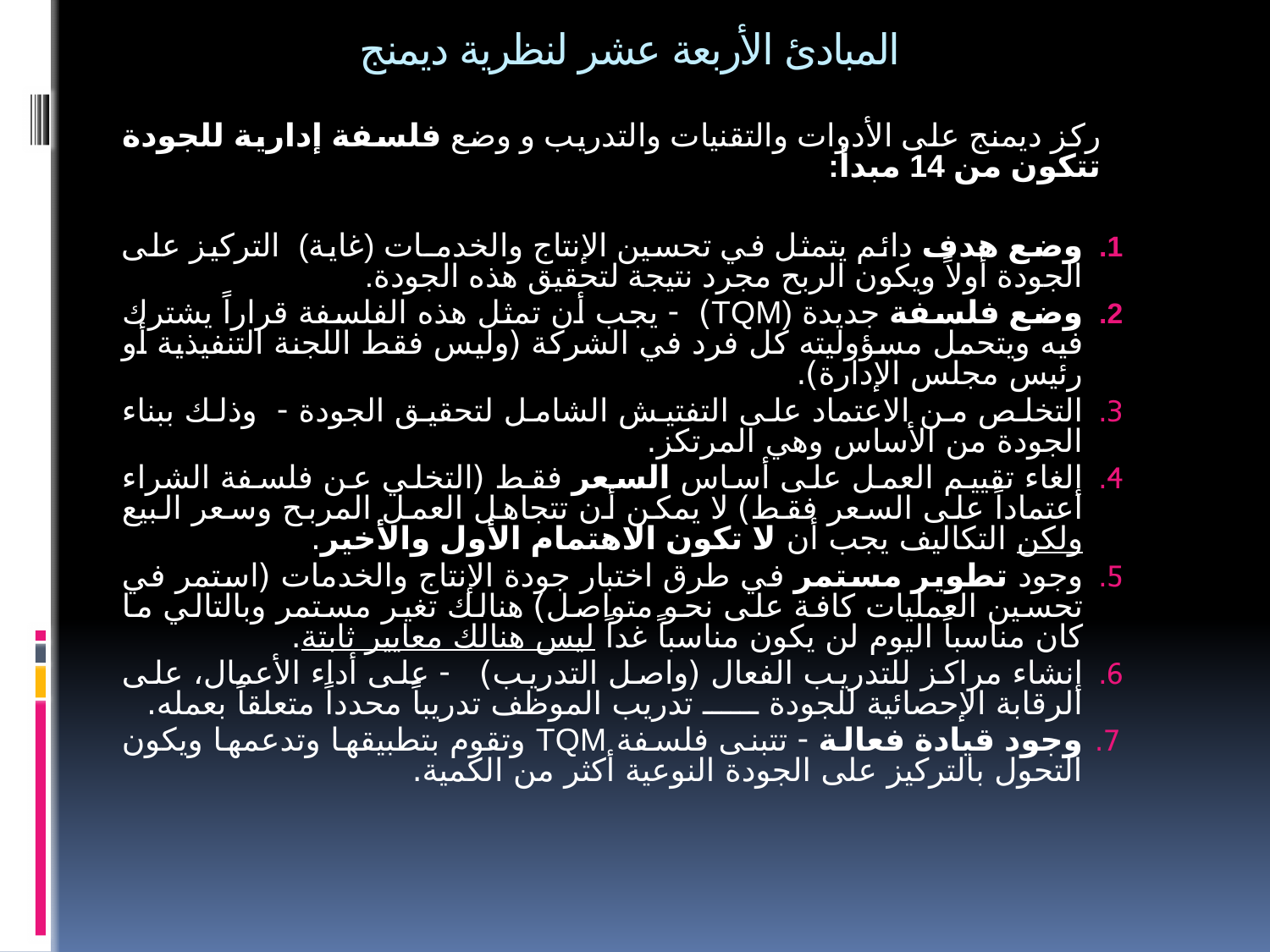

المبادئ الأربعة عشر لنظرية ديمنج
  		ركز ديمنج على الأدوات والتقنيات والتدريب و وضع فلسفة إدارية للجودة تتكون من 14 مبدأ:

وضع هدف دائم يتمثل في تحسين الإنتاج والخدمـات (غاية)  التركيز على الجودة أولاً ويكون الربح مجرد نتيجة لتحقيق هذه الجودة.
وضع فلسفة جديدة (TQM)  - يجب أن تمثل هذه الفلسفة قراراً يشترك فيه ويتحمل مسؤوليته كل فرد في الشركة (وليس فقط اللجنة التنفيذية أو رئيس مجلس الإدارة).
التخلص من الاعتماد على التفتيش الشامل لتحقيق الجودة -  وذلك ببناء الجودة من الأساس وهي المرتكز.
إلغاء تقييم العمل على أساس السعر فقط (التخلي عن فلسفة الشراء اعتماداً على السعر فقط) لا يمكن أن تتجاهل العمل المربح وسعر البيع ولكن التكاليف يجب أن لا تكون الاهتمام الأول والأخير.
وجود تطوير مستمر في طرق اختبار جودة الإنتاج والخدمات (استمر في تحسين العمليات كافة على نحو متواصل) هنالك تغير مستمر وبالتالي ما كان مناسباً اليوم لن يكون مناسباً غداً ليس هنالك معايير ثابتة.
إنشاء مراكز للتدريب الفعال (واصل التدريب)   - على أداء الأعمال، على الرقابة الإحصائية للجودة ــــــ تدريب الموظف تدريباً محدداً متعلقاً بعمله.
وجود قيادة فعالة - تتبنى فلسفة TQM وتقوم بتطبيقها وتدعمها ويكون التحول بالتركيز على الجودة النوعية أكثر من الكمية.